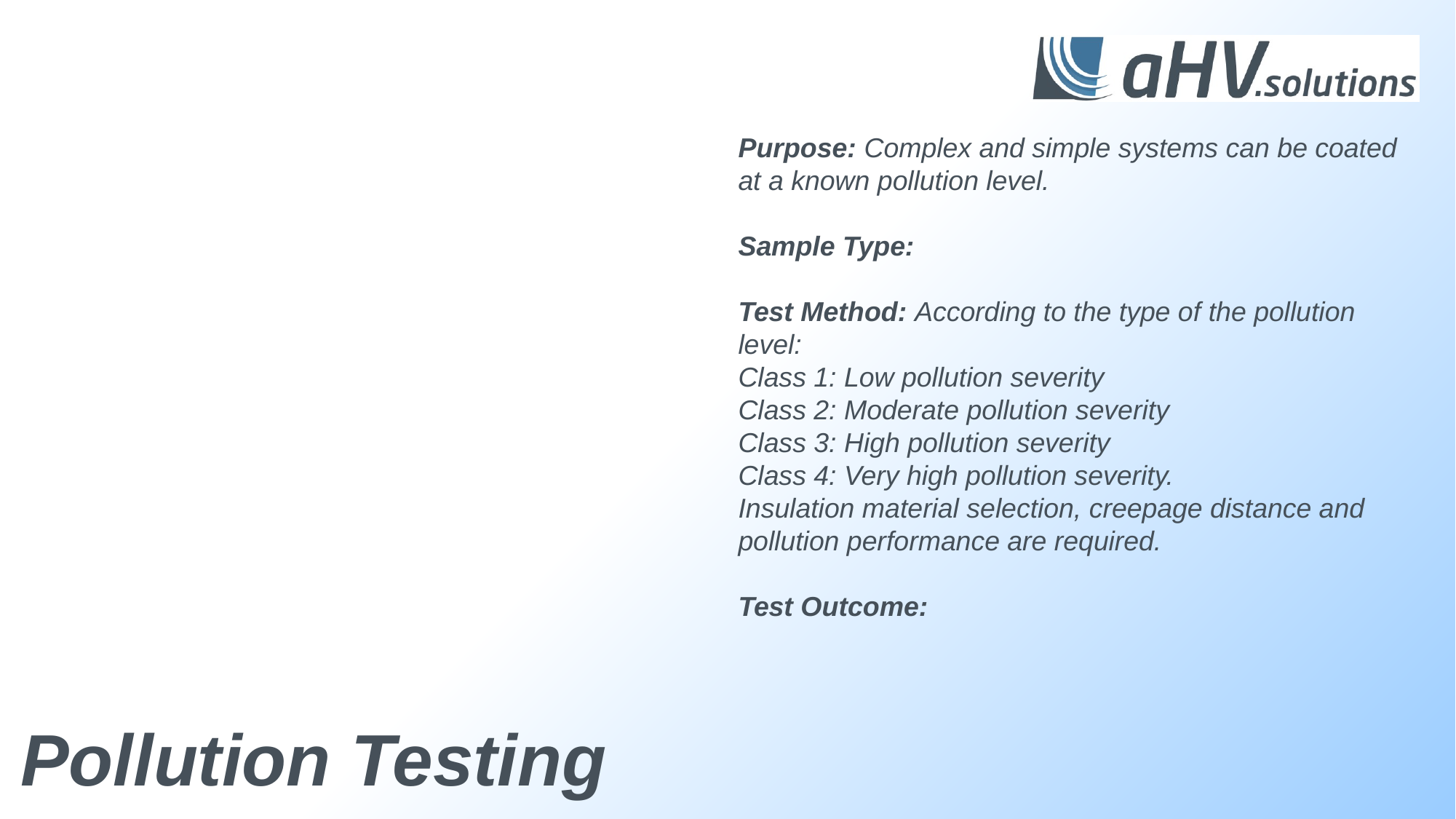

Purpose: Complex and simple systems can be coated at a known pollution level.

Sample Type:

Test Method: According to the type of the pollution level:
Class 1: Low pollution severity
Class 2: Moderate pollution severity
Class 3: High pollution severity
Class 4: Very high pollution severity.
Insulation material selection, creepage distance and pollution performance are required.

Test Outcome:
Pollution Testing